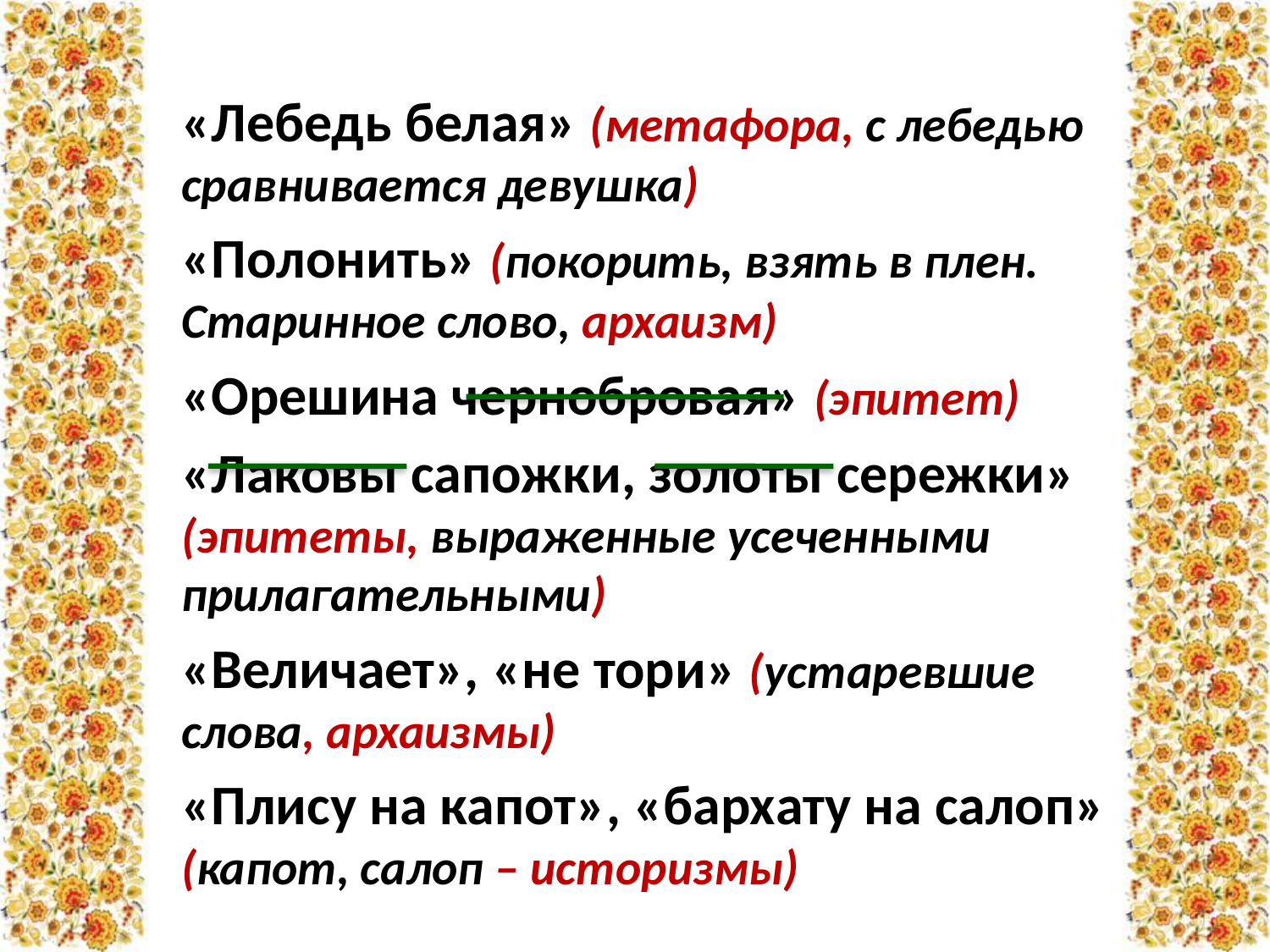

«Лебедь белая» (метафора, с лебедью сравнивается девушка)
«Полонить» (покорить, взять в плен. Старинное слово, архаизм)
«Орешина чернобровая» (эпитет)
«Лаковы сапожки, золоты сережки» (эпитеты, выраженные усеченными прилагательными)
«Величает», «не тори» (устаревшие слова, архаизмы)
«Плису на капот», «бархату на салоп» (капот, салоп – историзмы)